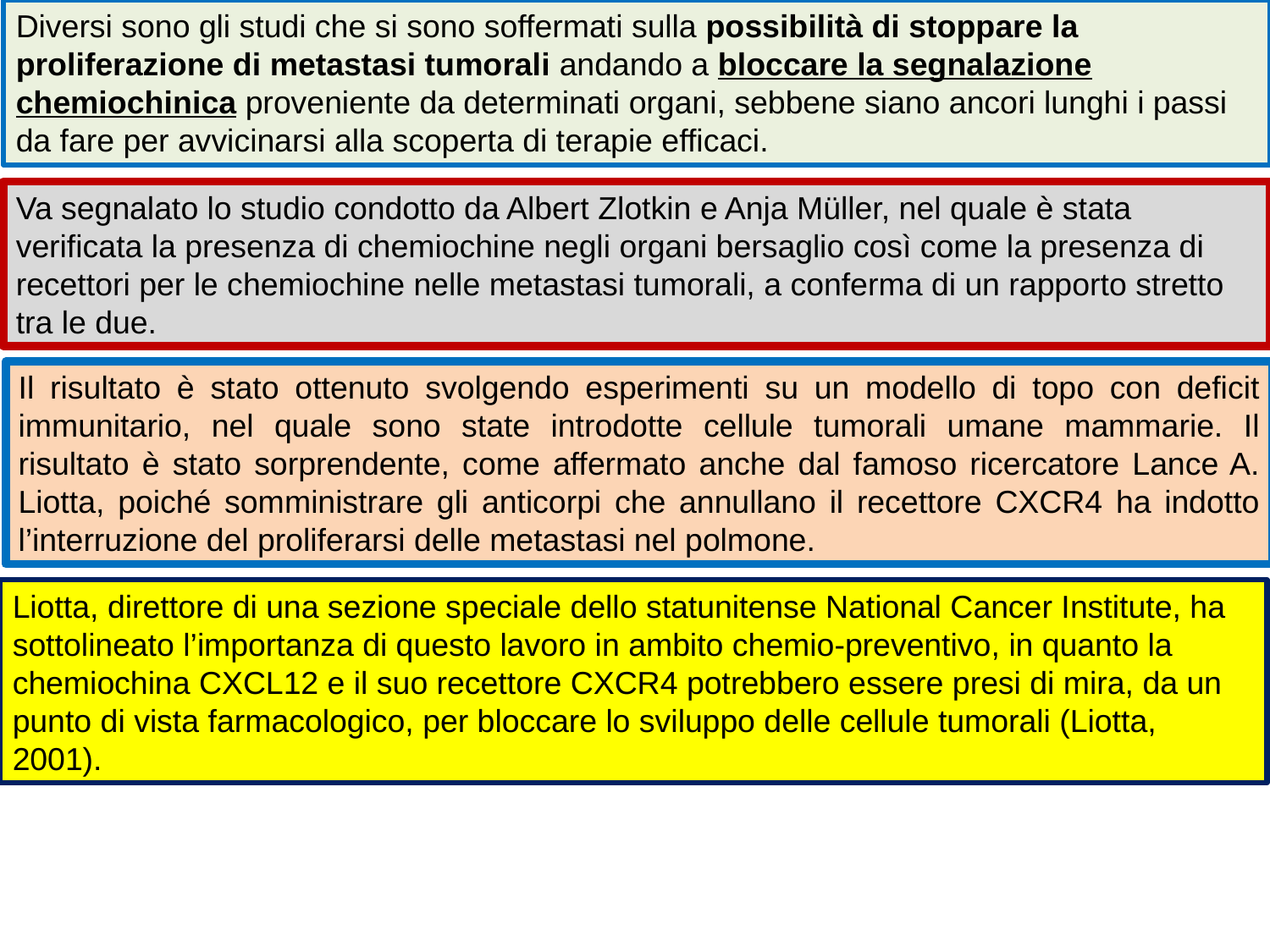

Diversi sono gli studi che si sono soffermati sulla possibilità di stoppare la proliferazione di metastasi tumorali andando a bloccare la segnalazione chemiochinica proveniente da determinati organi, sebbene siano ancori lunghi i passi da fare per avvicinarsi alla scoperta di terapie efficaci.
Va segnalato lo studio condotto da Albert Zlotkin e Anja Müller, nel quale è stata verificata la presenza di chemiochine negli organi bersaglio così come la presenza di recettori per le chemiochine nelle metastasi tumorali, a conferma di un rapporto stretto tra le due.
Il risultato è stato ottenuto svolgendo esperimenti su un modello di topo con deficit immunitario, nel quale sono state introdotte cellule tumorali umane mammarie. Il risultato è stato sorprendente, come affermato anche dal famoso ricercatore Lance A. Liotta, poiché somministrare gli anticorpi che annullano il recettore CXCR4 ha indotto l’interruzione del proliferarsi delle metastasi nel polmone.
Liotta, direttore di una sezione speciale dello statunitense National Cancer Institute, ha sottolineato l’importanza di questo lavoro in ambito chemio-preventivo, in quanto la chemiochina CXCL12 e il suo recettore CXCR4 potrebbero essere presi di mira, da un punto di vista farmacologico, per bloccare lo sviluppo delle cellule tumorali (Liotta, 2001).